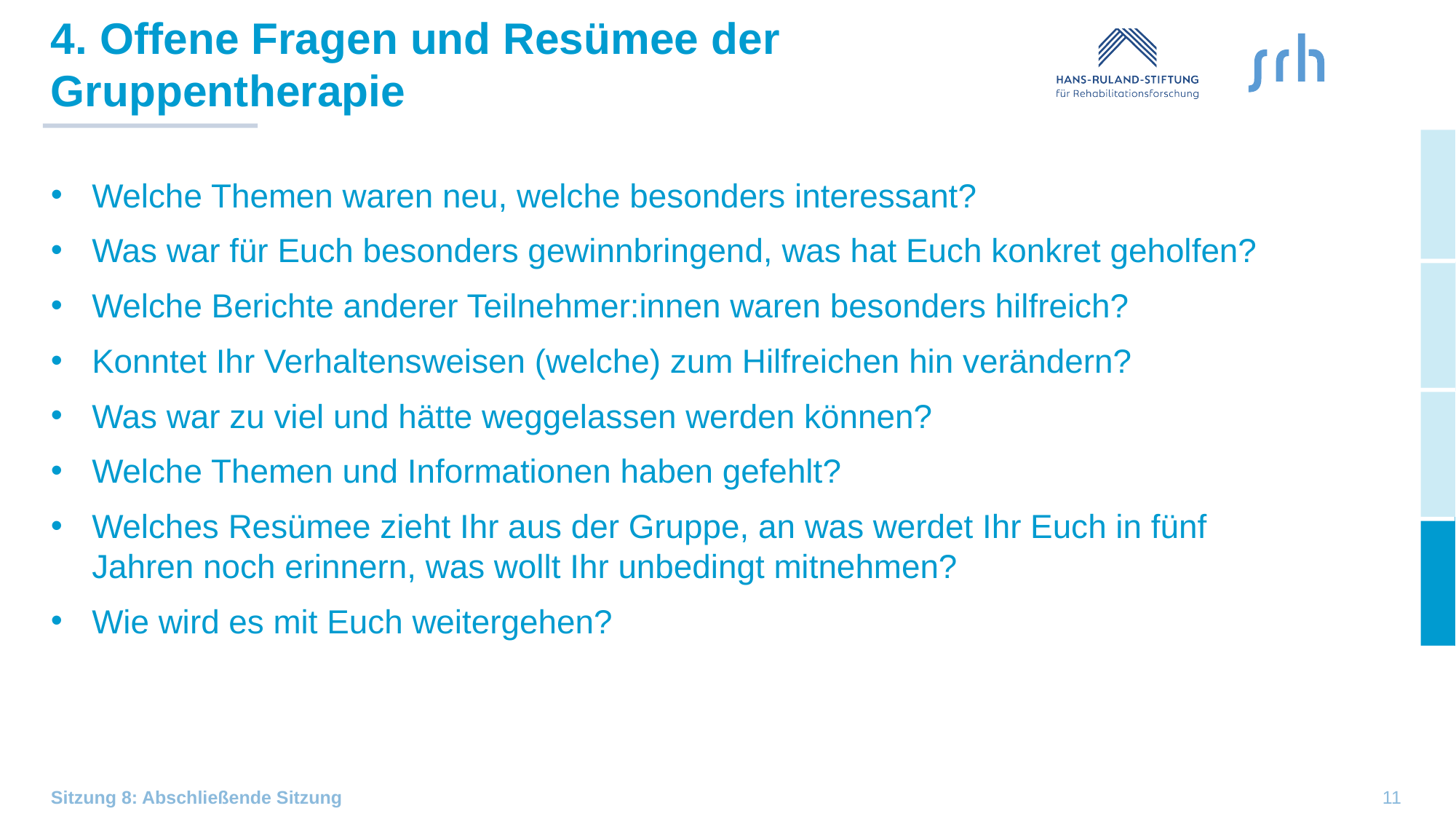

# 4. Offene Fragen und Resümee der Gruppentherapie
Welche Themen waren neu, welche besonders interessant?
Was war für Euch besonders gewinnbringend, was hat Euch konkret geholfen?
Welche Berichte anderer Teilnehmer:innen waren besonders hilfreich?
Konntet Ihr Verhaltensweisen (welche) zum Hilfreichen hin verändern?
Was war zu viel und hätte weggelassen werden können?
Welche Themen und Informationen haben gefehlt?
Welches Resümee zieht Ihr aus der Gruppe, an was werdet Ihr Euch in fünf Jahren noch erinnern, was wollt Ihr unbedingt mitnehmen?
Wie wird es mit Euch weitergehen?
Sitzung 8: Abschließende Sitzung
11